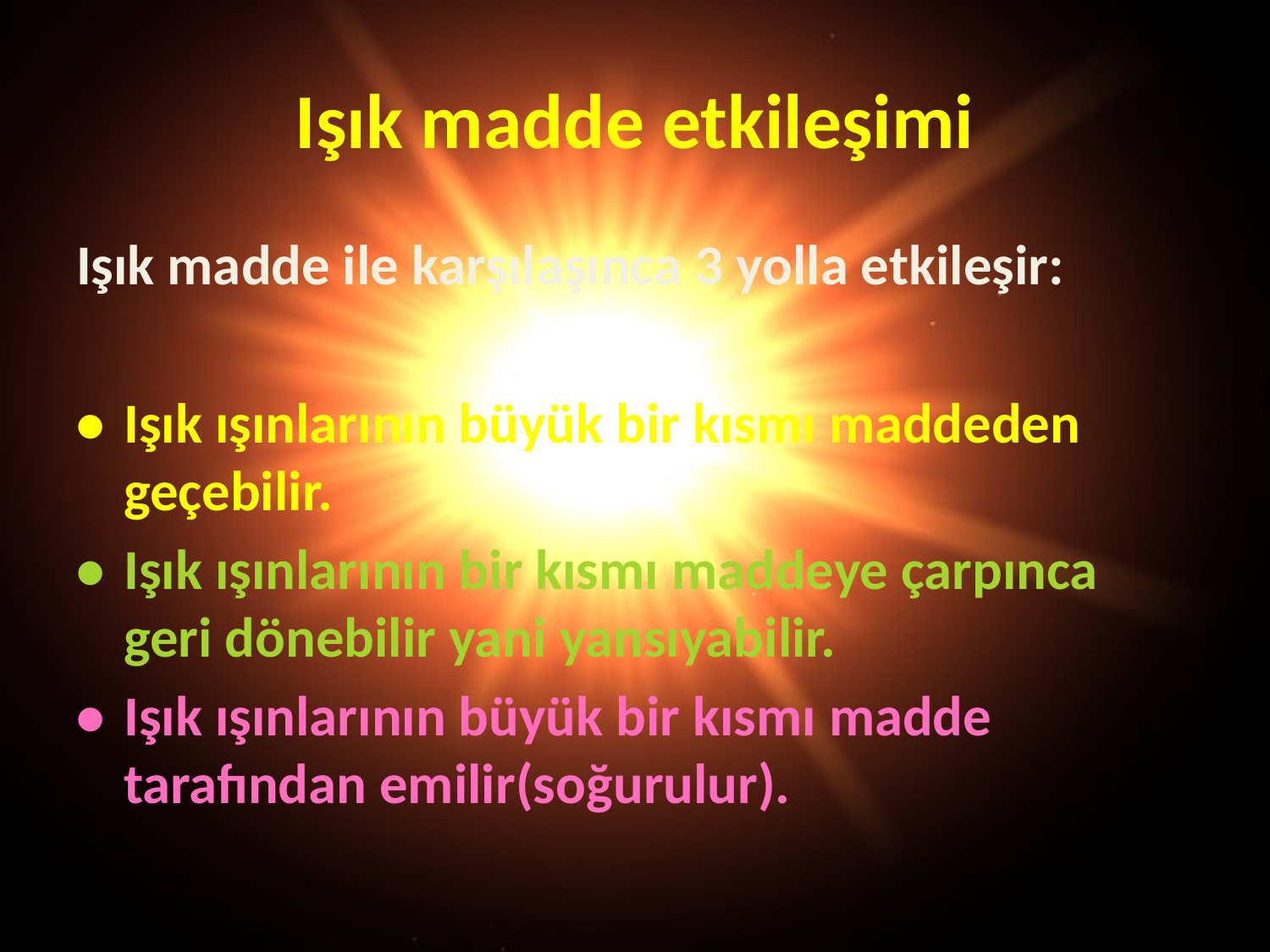

# Işık madde etkileşimi
Işık madde ile karşılaşınca 3 yolla etkileşir:

•	Işık ışınlarının büyük bir kısmı maddeden geçebilir.
•	Işık ışınlarının bir kısmı maddeye çarpınca geri dönebilir yani yansıyabilir.
•	Işık ışınlarının büyük bir kısmı madde tarafından emilir(soğurulur).